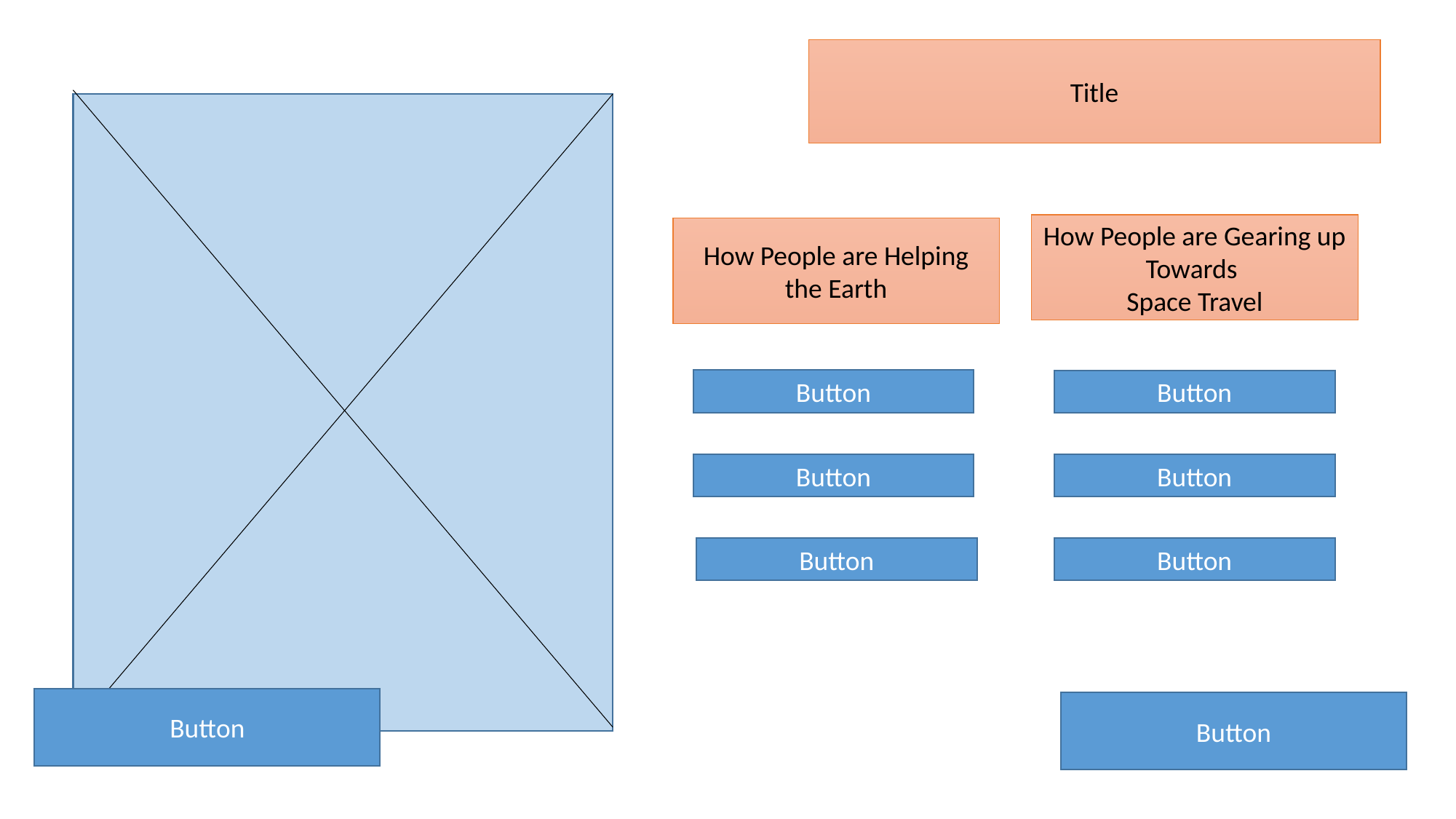

Title

How People are Gearing up Towards
Space Travel
How People are Helping the Earth
Button
Button
Button
Button
Button
Button
Button
Button